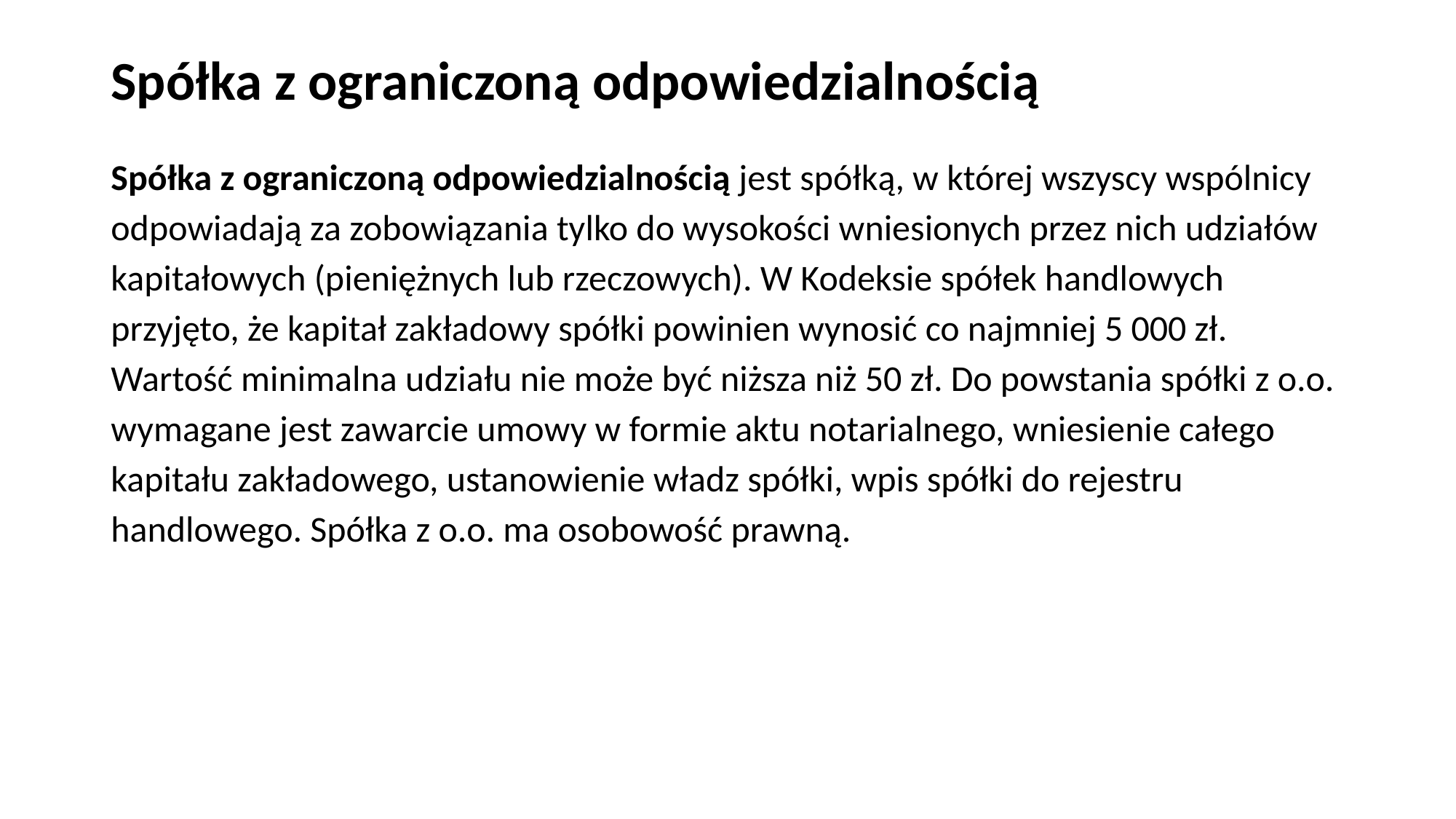

# Spółka z ograniczoną odpowiedzialnością
Spółka z ograniczoną odpowiedzialnością jest spółką, w której wszyscy wspólnicy odpowiadają za zobowiązania tylko do wysokości wniesionych przez nich udziałów kapitałowych (pieniężnych lub rzeczowych). W Kodeksie spółek handlowych przyjęto, że kapitał zakładowy spółki powinien wynosić co najmniej 5 000 zł. Wartość minimalna udziału nie może być niższa niż 50 zł. Do powstania spółki z o.o. wymagane jest zawarcie umowy w formie aktu notarialnego, wniesienie całego kapitału zakładowego, ustanowienie władz spółki, wpis spółki do rejestru handlowego. Spółka z o.o. ma osobowość prawną.